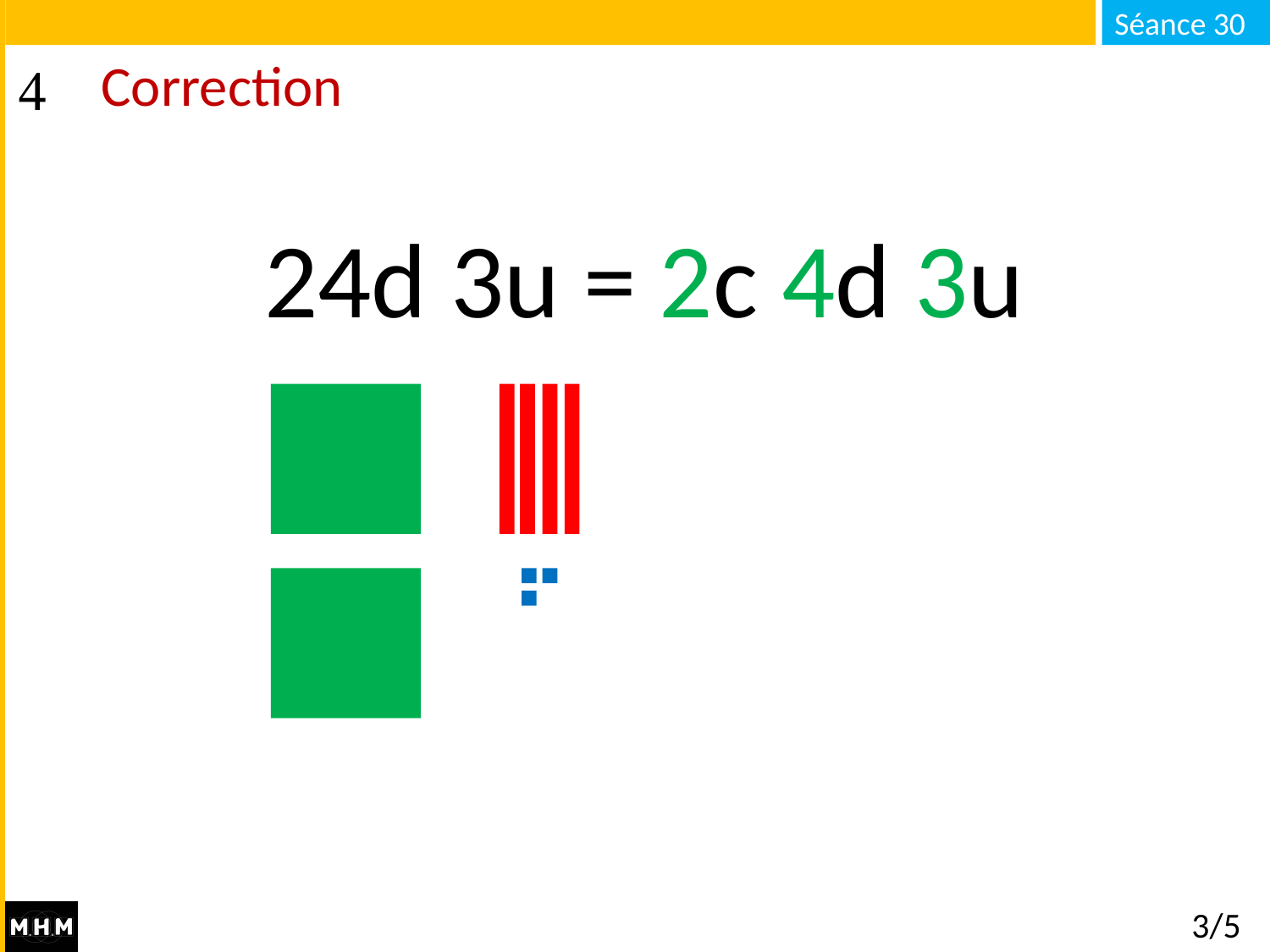

# Correction
2c 4d 3u
24d 3u = .c .d .u

3/5